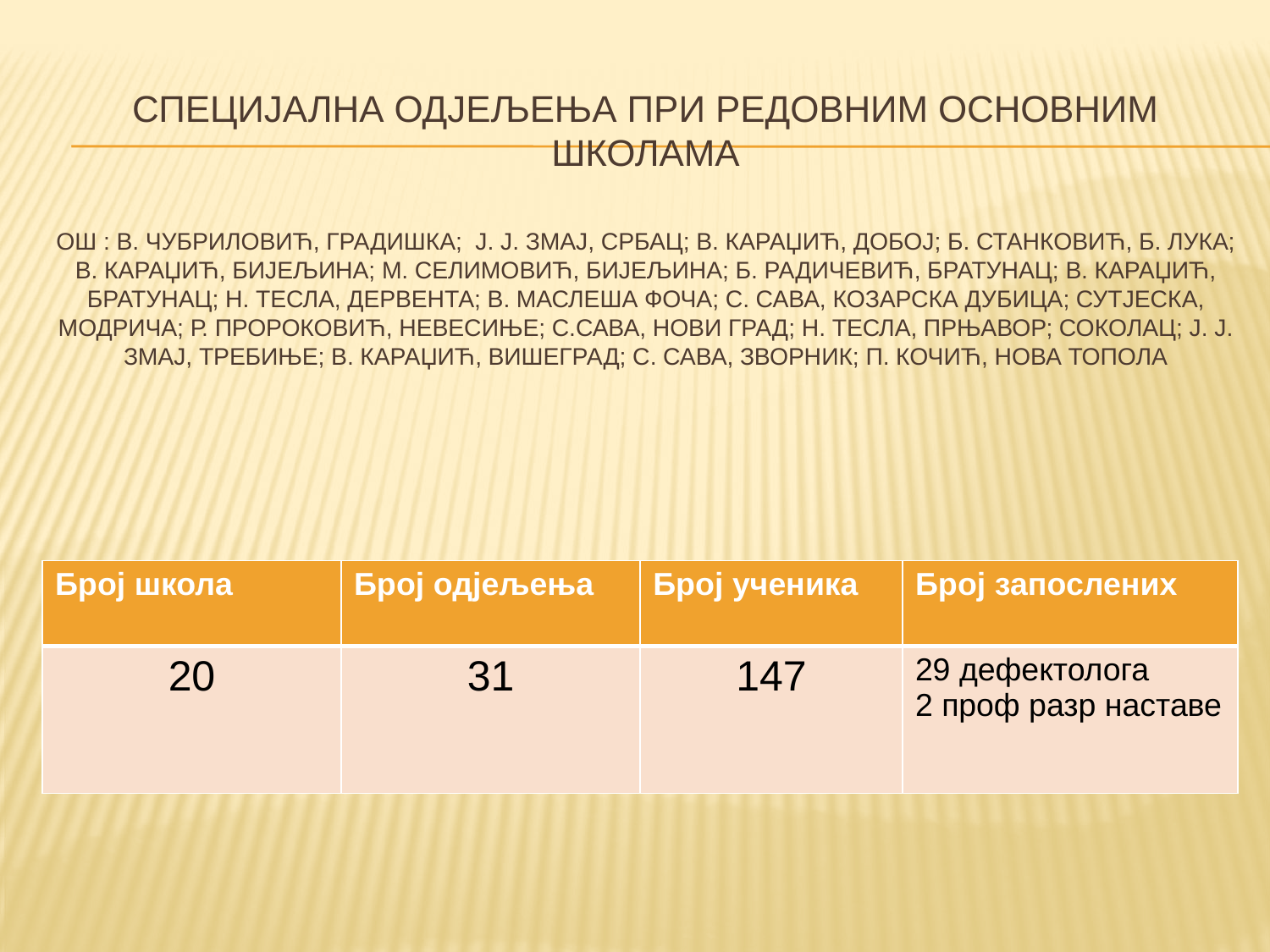

# Специјална одјељења при редовним основним школама ОШ : В. Чубриловић, Градишка;  ј. Ј. змај, Србац; В. Караџић, добој; б. Станковић, б. Лука; в. Караџић, бијељина; М. селимовић, бијељина; Б. Радичевић, братунац; в. Караџић, братунац; н. Тесла, дервента; в. Маслеша фоча; с. Сава, козарска дубица; Сутјеска, модрича; р. Пророковић, невесиње; с.сава, нови град; н. Тесла, прњавор; Соколац; ј. Ј. Змај, требиње; в. Караџић, вишеград; с. Сава, зворник; п. Кочић, нова топола
| Број школа | Број одјељења | Број ученика | Број запослених |
| --- | --- | --- | --- |
| 20 | 31 | 147 | 29 дефектолога 2 проф разр наставе |